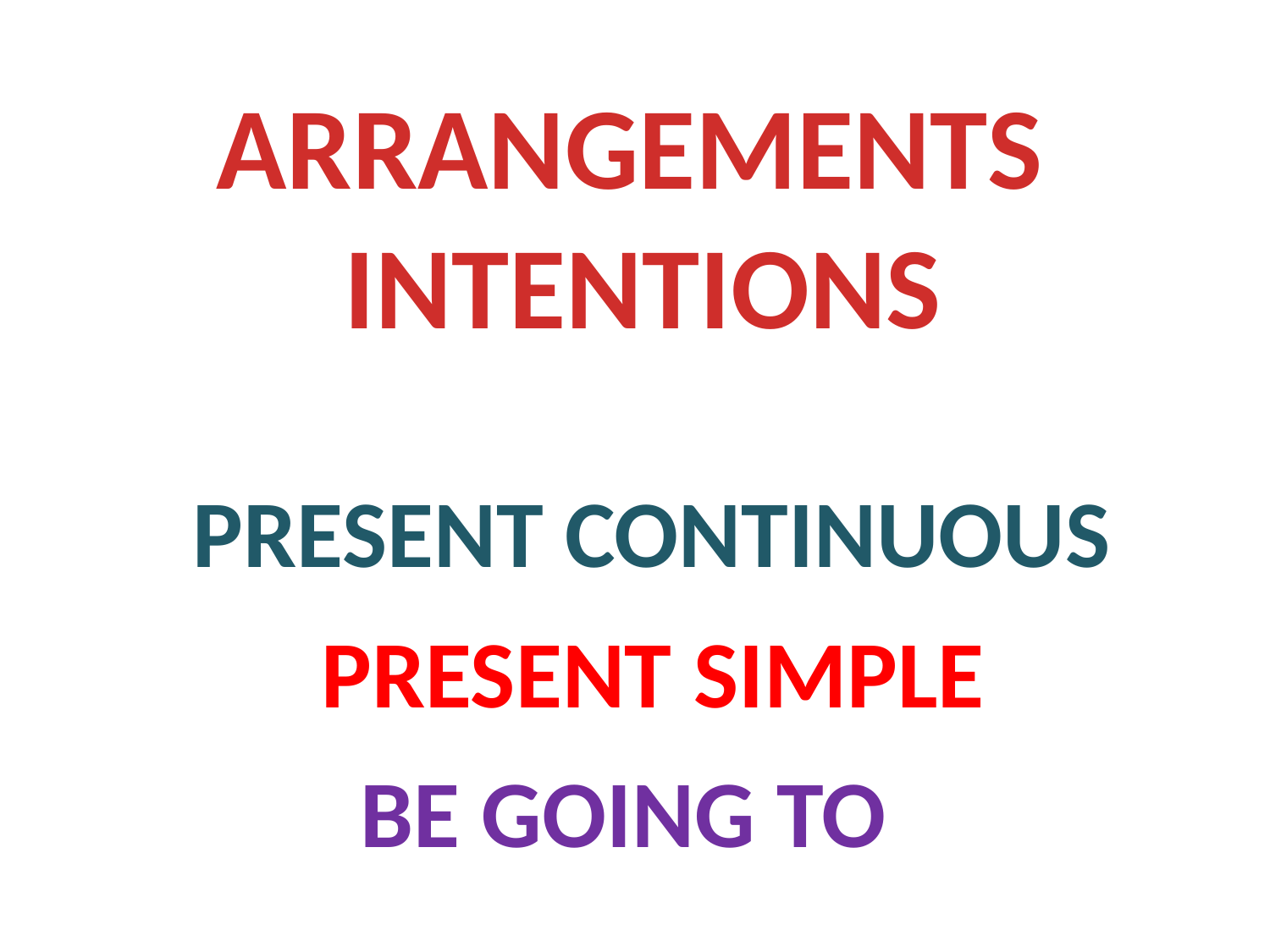

ARRANGEMENTS
 INTENTIONS
PRESENT CONTINUOUS
PRESENT SIMPLE
BE GOING TO